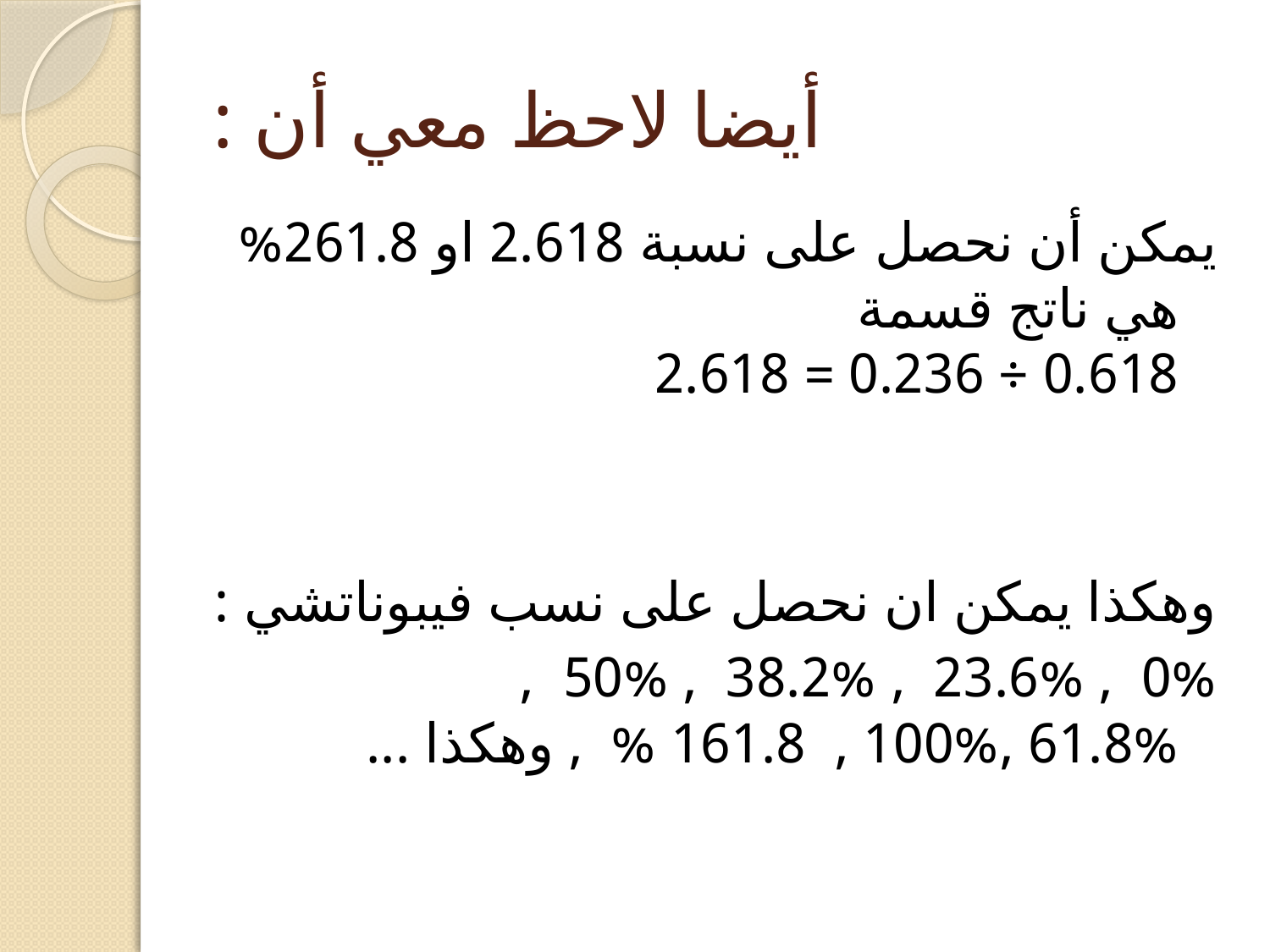

# أيضا لاحظ معي أن :
يمكن أن نحصل على نسبة 2.618 او 261.8% هي ناتج قسمة
0.618 ÷ 0.236 = 2.618

وهكذا يمكن ان نحصل على نسب فيبوناتشي :
0%  , 23.6%  , 38.2%  , 50%  , 61.8% ,100% ,  161.8 %  , وهكذا ...